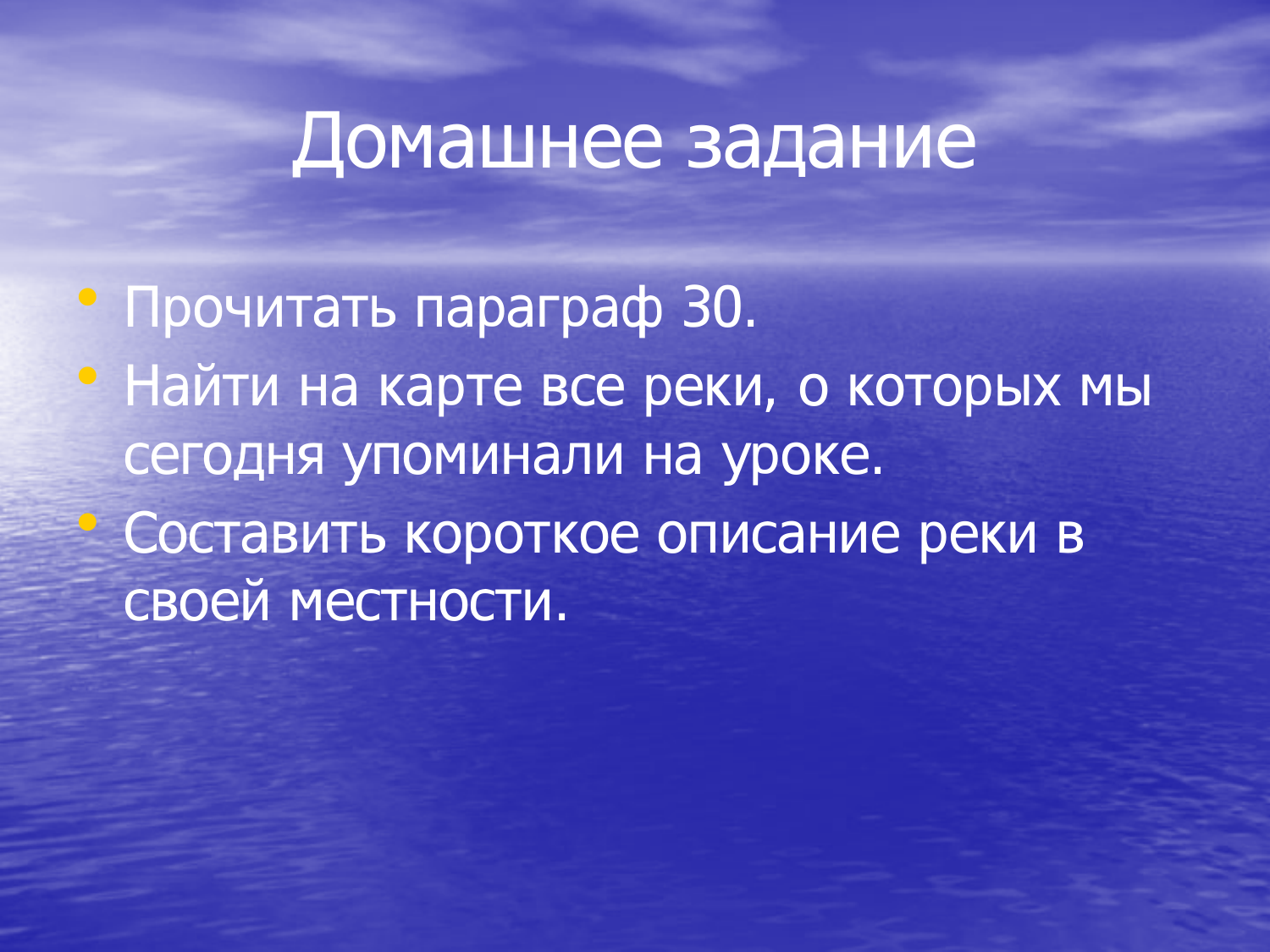

# Домашнее задание
Прочитать параграф 30.
Найти на карте все реки, о которых мы сегодня упоминали на уроке.
Составить короткое описание реки в своей местности.